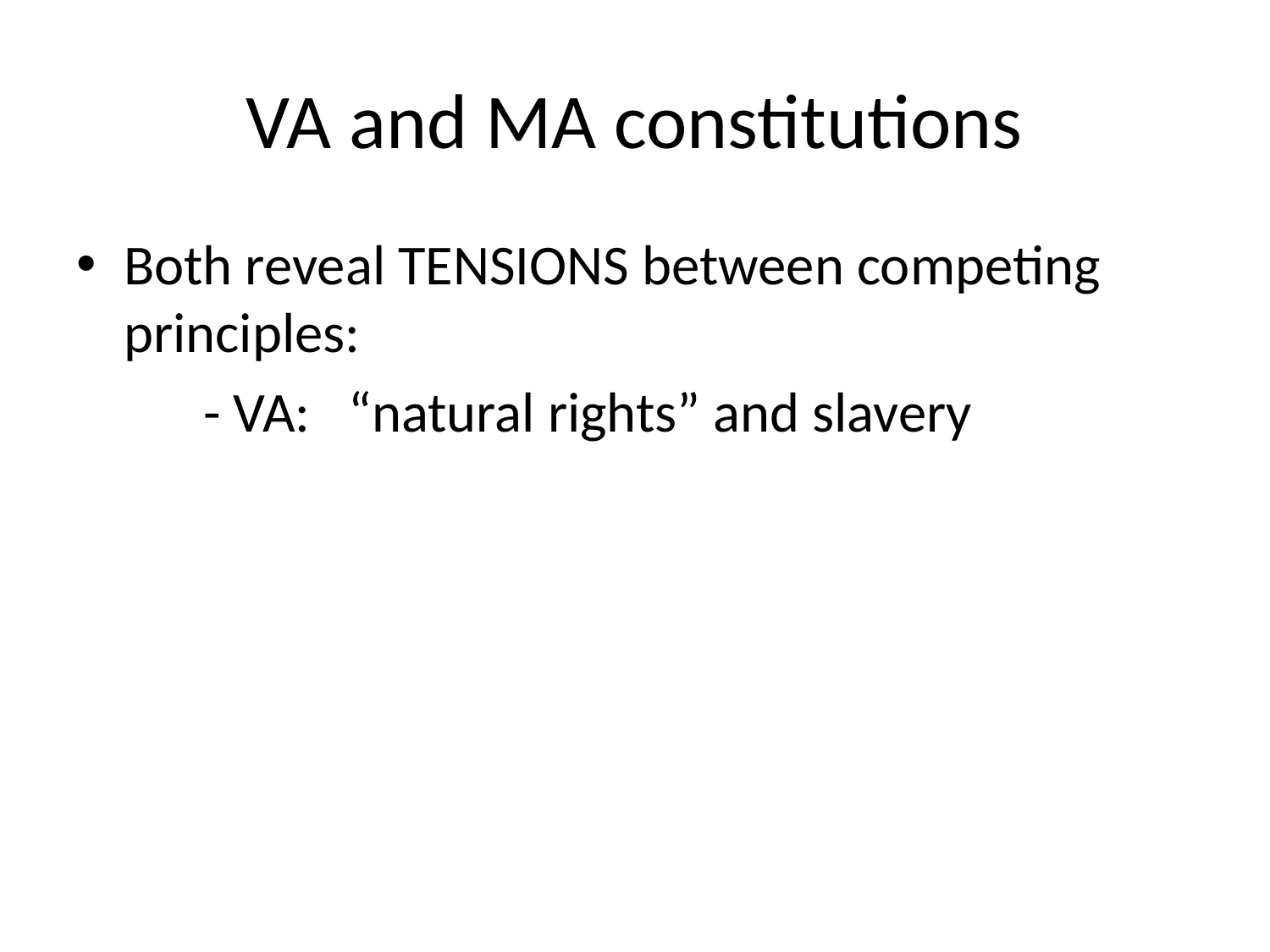

# VA and MA constitutions
Both reveal TENSIONS between competing principles:
	- VA:   “natural rights” and slavery